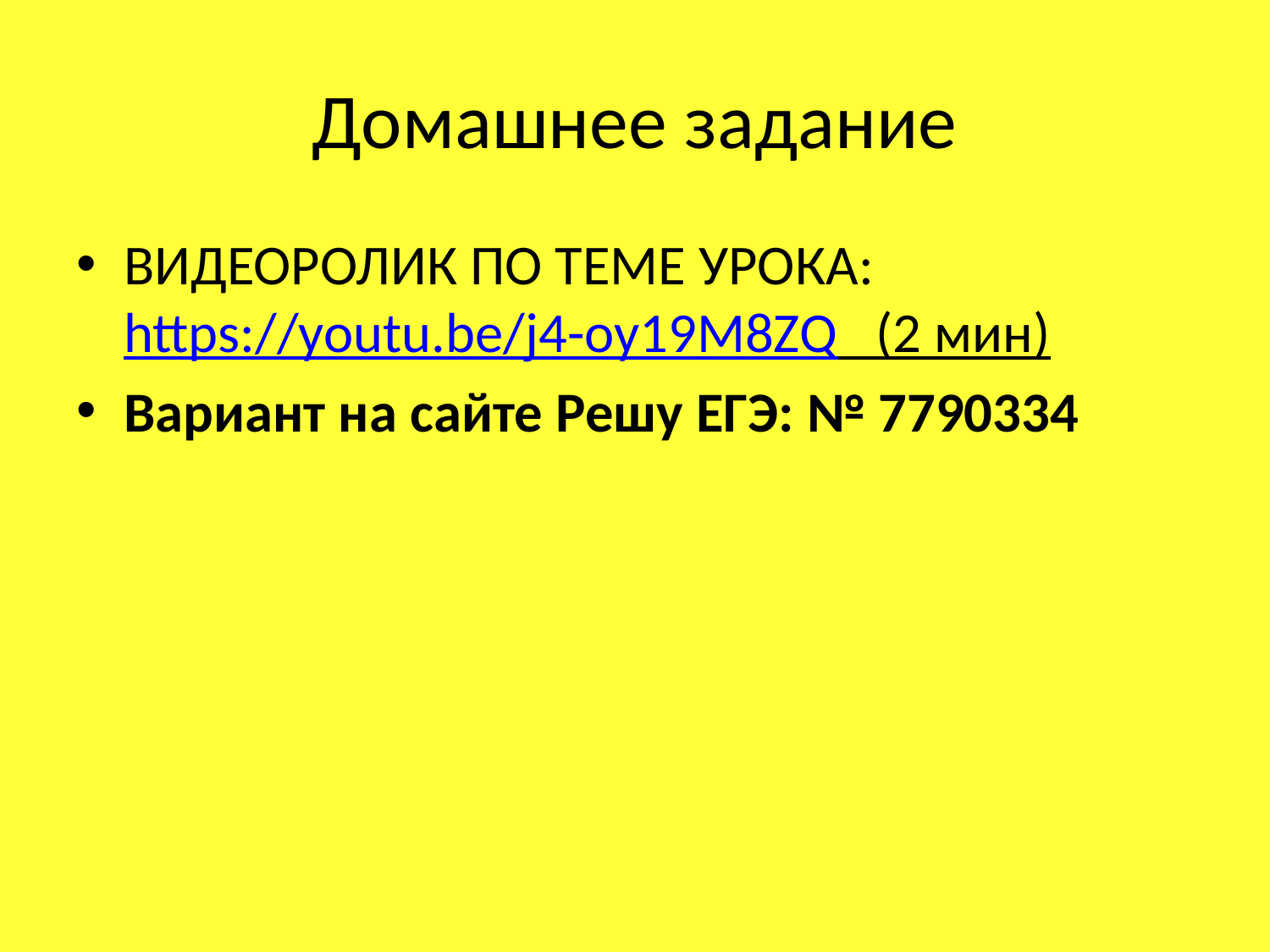

# Домашнее задание
ВИДЕОРОЛИК ПО ТЕМЕ УРОКА: https://youtu.be/j4-oy19M8ZQ   (2 мин)
Вариант на сайте Решу ЕГЭ: № 7790334